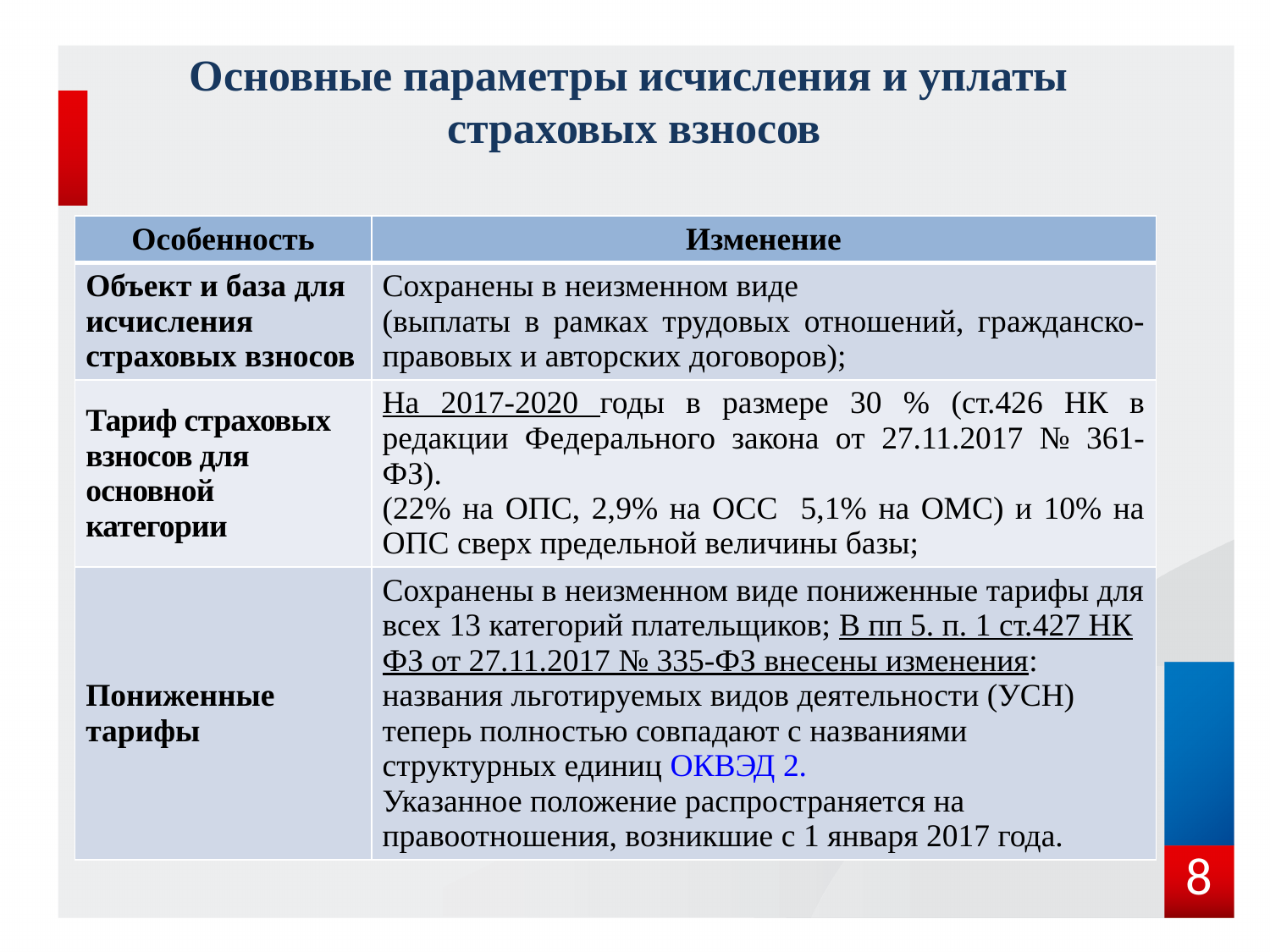

# Основные параметры исчисления и уплаты страховых взносов
| Особенность | Изменение |
| --- | --- |
| Объект и база для исчисления страховых взносов | Сохранены в неизменном виде (выплаты в рамках трудовых отношений, гражданско-правовых и авторских договоров); |
| Тариф страховых взносов для основной категории | На 2017-2020 годы в размере 30 % (ст.426 НК в редакции Федерального закона от 27.11.2017 № 361-ФЗ). (22% на ОПС, 2,9% на ОСС 5,1% на ОМС) и 10% на ОПС сверх предельной величины базы; |
| Пониженные тарифы | Сохранены в неизменном виде пониженные тарифы для всех 13 категорий плательщиков; В пп 5. п. 1 ст.427 НК ФЗ от 27.11.2017 № 335-ФЗ внесены изменения: названия льготируемых видов деятельности (УСН) теперь полностью совпадают с названиями структурных единиц ОКВЭД 2. Указанное положение распространяется на правоотношения, возникшие с 1 января 2017 года. |
8